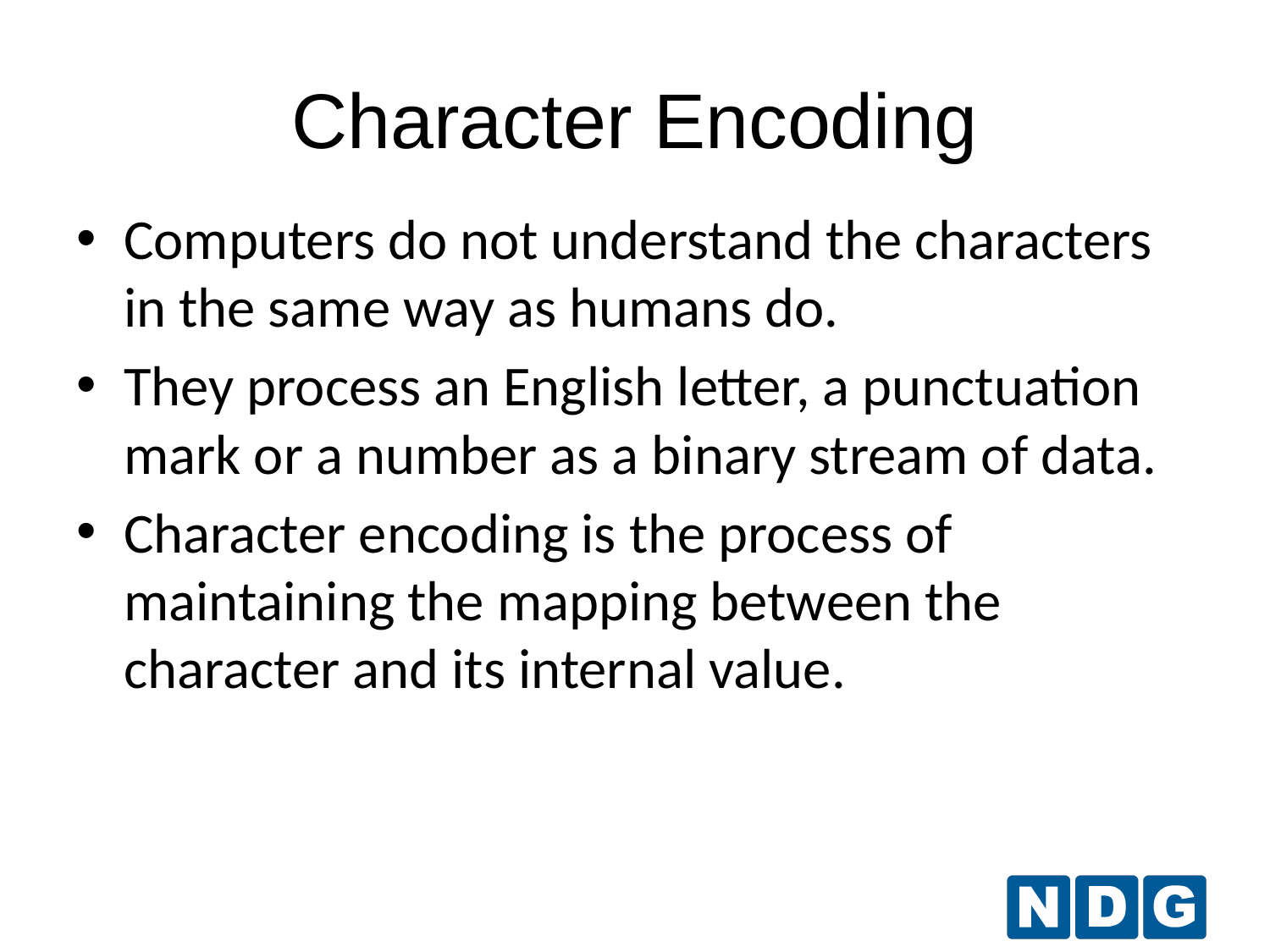

Character Encoding
Computers do not understand the characters in the same way as humans do.
They process an English letter, a punctuation mark or a number as a binary stream of data.
Character encoding is the process of maintaining the mapping between the character and its internal value.